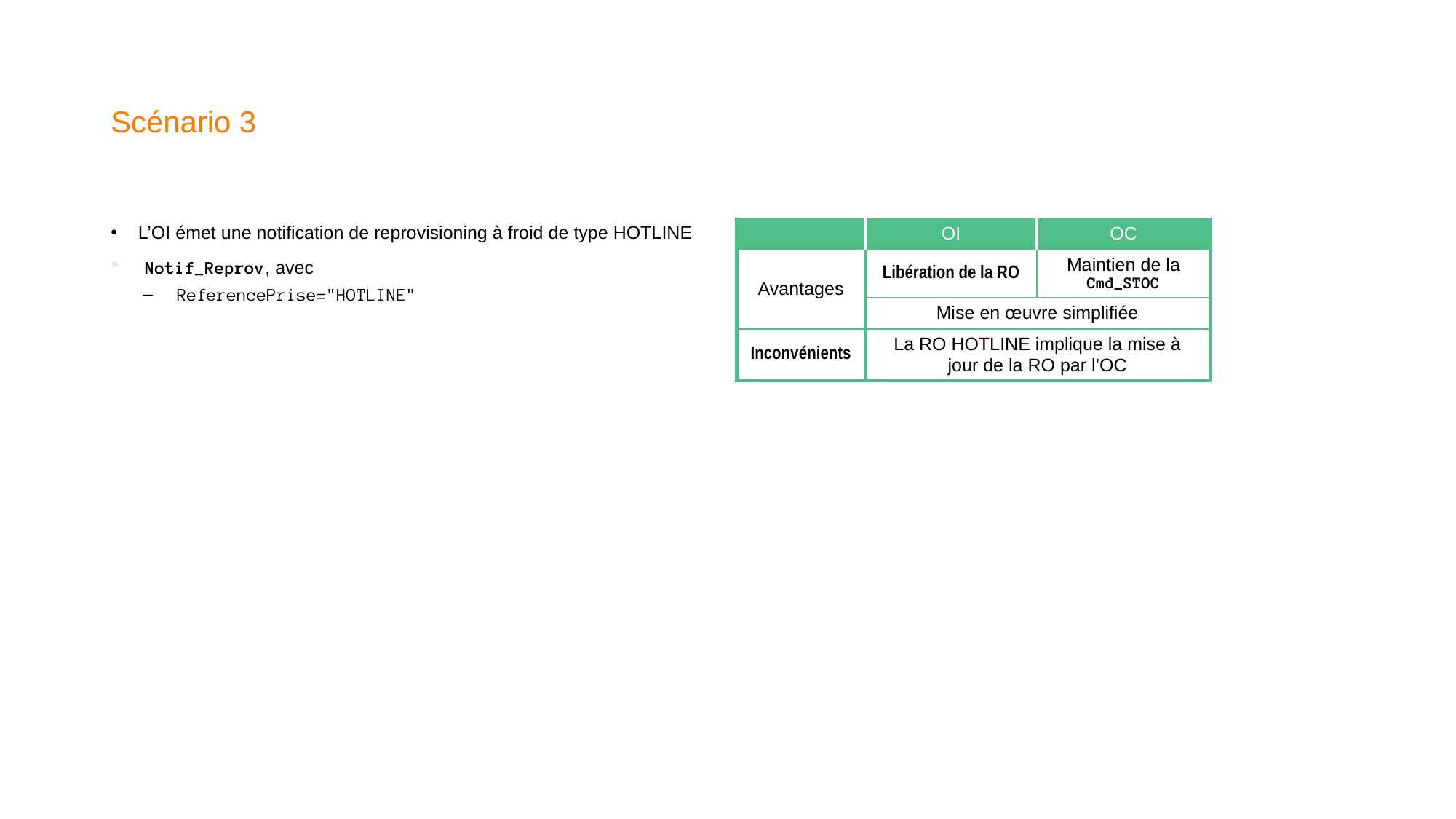

# Scénario 3
L’OI émet une notification de reprovisioning à froid de type HOTLINE
Notif_Reprov, avec
ReferencePrise="HOTLINE"
|  | OI | OC |
| --- | --- | --- |
| Avantages | Libération de la RO | Maintien de la Cmd\_STOC |
|  | Mise en œuvre simplifiée |  |
| Inconvénients | La RO HOTLINE implique la mise à jour de la RO par l’OC |  |